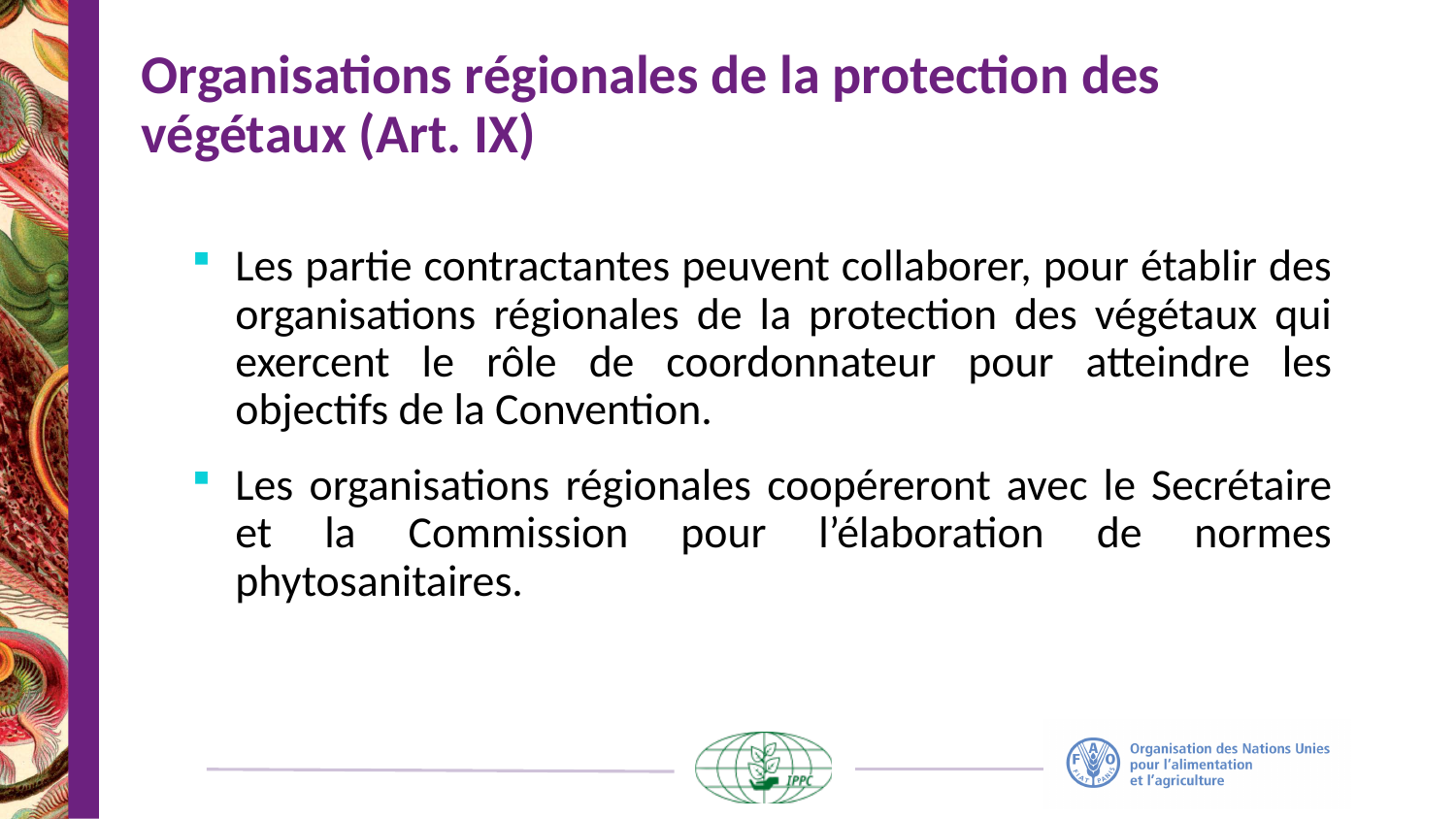

Organisations régionales de la protection des végétaux (Art. IX)
Les partie contractantes peuvent collaborer, pour établir des organisations régionales de la protection des végétaux qui exercent le rôle de coordonnateur pour atteindre les objectifs de la Convention.
Les organisations régionales coopéreront avec le Secrétaire et la Commission pour l’élaboration de normes phytosanitaires.